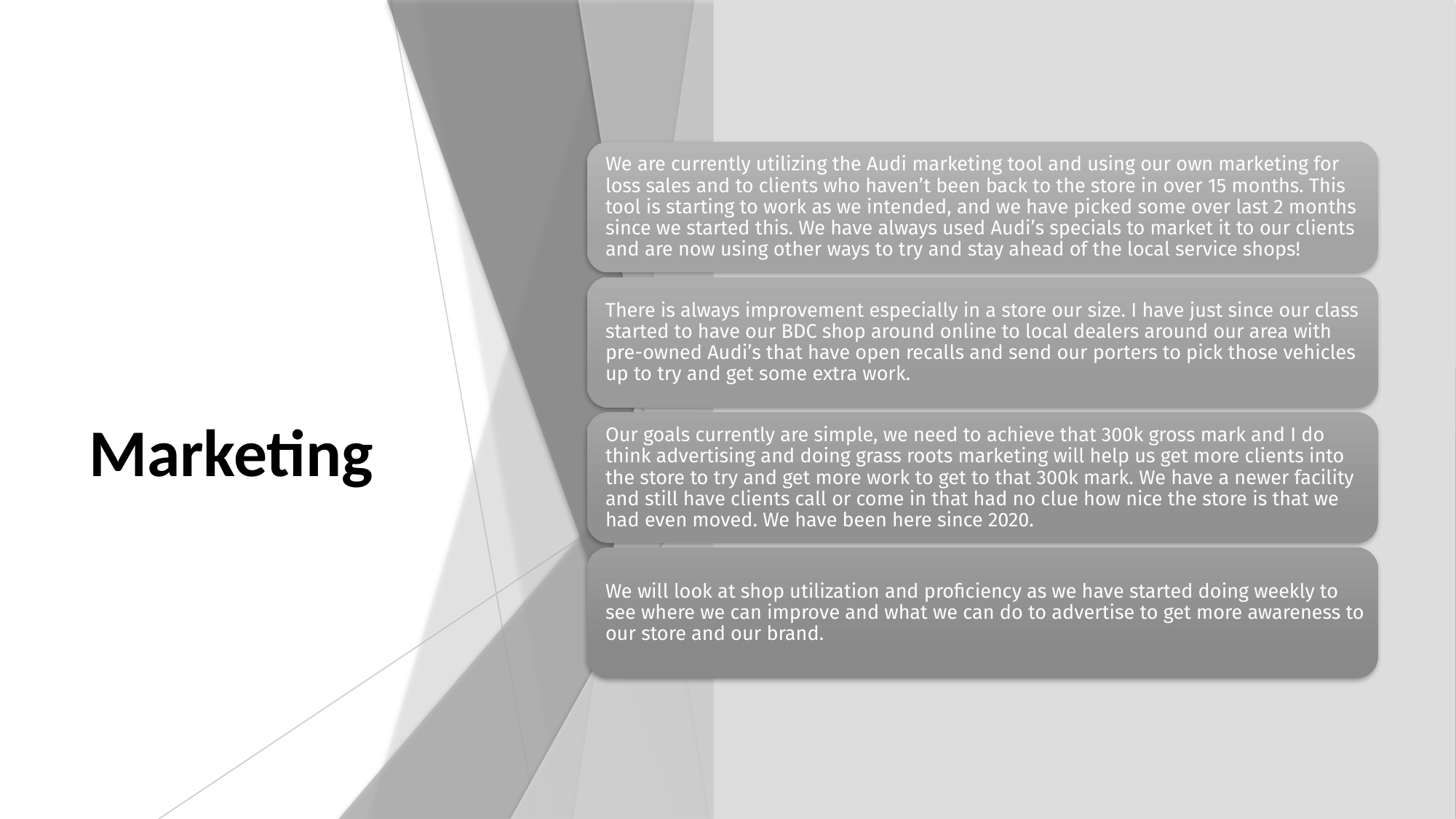

We are currently utilizing the Audi marketing tool and using our own marketing for loss sales and to clients who haven’t been back to the store in over 15 months. This tool is starting to work as we intended, and we have picked some over last 2 months since we started this. We have always used Audi’s specials to market it to our clients and are now using other ways to try and stay ahead of the local service shops!
There is always improvement especially in a store our size. I have just since our class started to have our BDC shop around online to local dealers around our area with pre-owned Audi’s that have open recalls and send our porters to pick those vehicles up to try and get some extra work.
Our goals currently are simple, we need to achieve that 300k gross mark and I do think advertising and doing grass roots marketing will help us get more clients into the store to try and get more work to get to that 300k mark. We have a newer facility and still have clients call or come in that had no clue how nice the store is that we had even moved. We have been here since 2020.
We will look at shop utilization and proficiency as we have started doing weekly to see where we can improve and what we can do to advertise to get more awareness to our store and our brand.
# Marketing